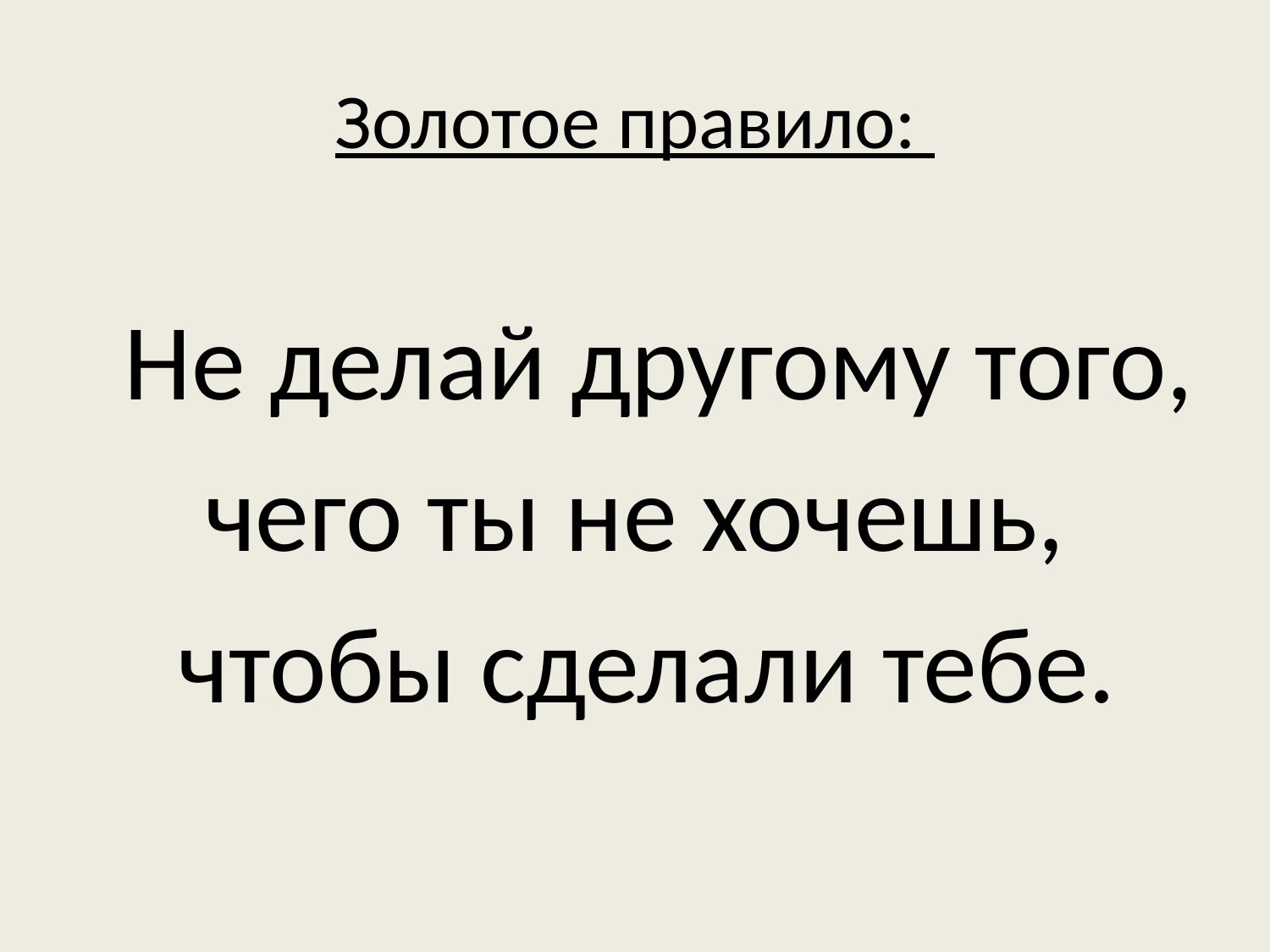

# Золотое правило:
Не делай другому того,
чего ты не хочешь,
 чтобы сделали тебе.